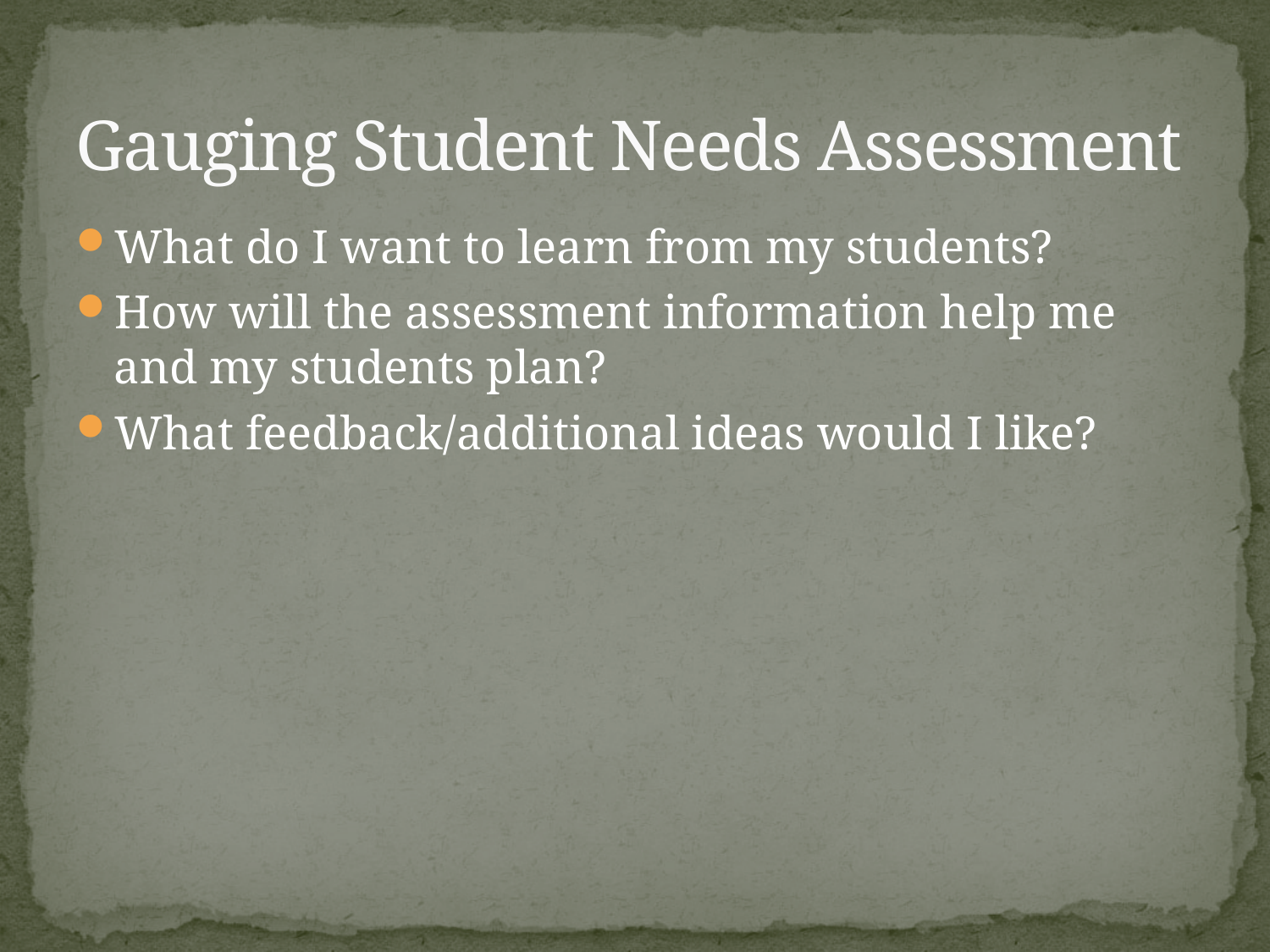

# Gauging Student Needs Assessment
What do I want to learn from my students?
How will the assessment information help me and my students plan?
What feedback/additional ideas would I like?